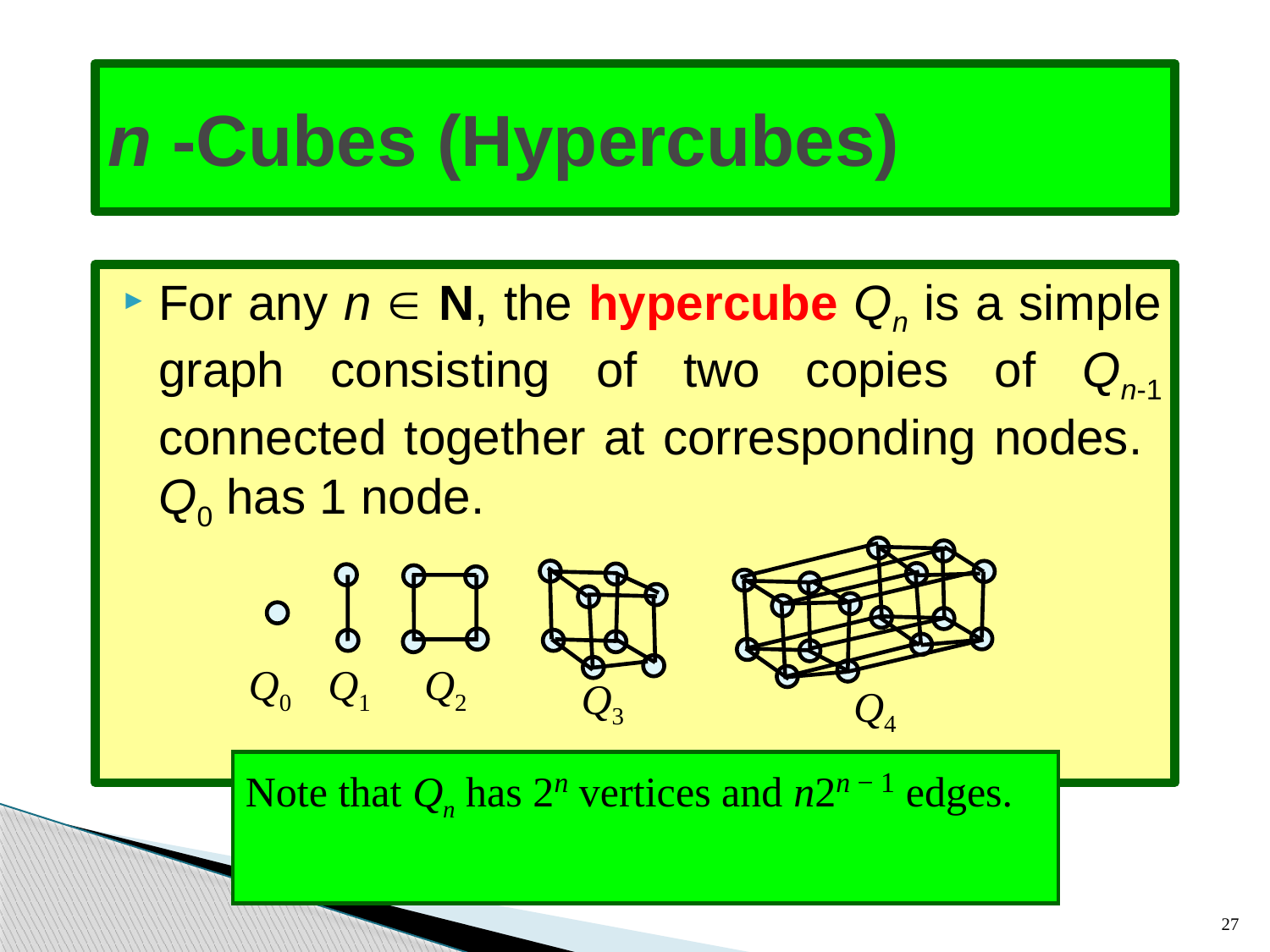

# n -Cubes (Hypercubes)
For any n ∈ N, the hypercube Qn is a simple graph consisting of two copies of Qn-1 connected together at corresponding nodes.  Q0 has 1 node.

Q0
Q1
Q2

Q3

Q4
Note that Qn has 2n vertices and n2n − 1 edges.

27